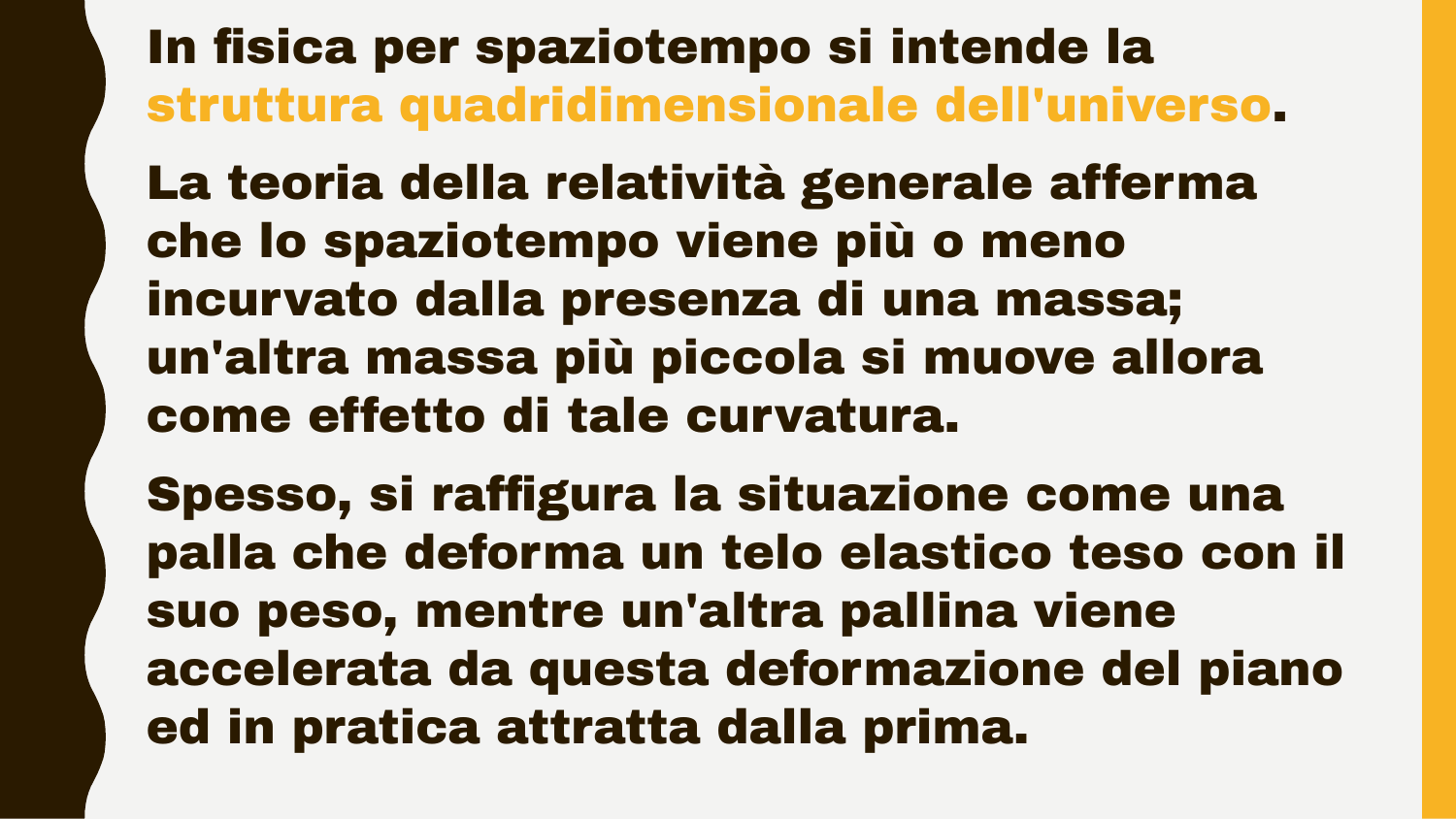

In fisica per spaziotempo si intende la struttura quadridimensionale dell'universo.
La teoria della relatività generale afferma che lo spaziotempo viene più o meno incurvato dalla presenza di una massa; un'altra massa più piccola si muove allora come effetto di tale curvatura.
Spesso, si raffigura la situazione come una palla che deforma un telo elastico teso con il suo peso, mentre un'altra pallina viene accelerata da questa deformazione del piano ed in pratica attratta dalla prima.